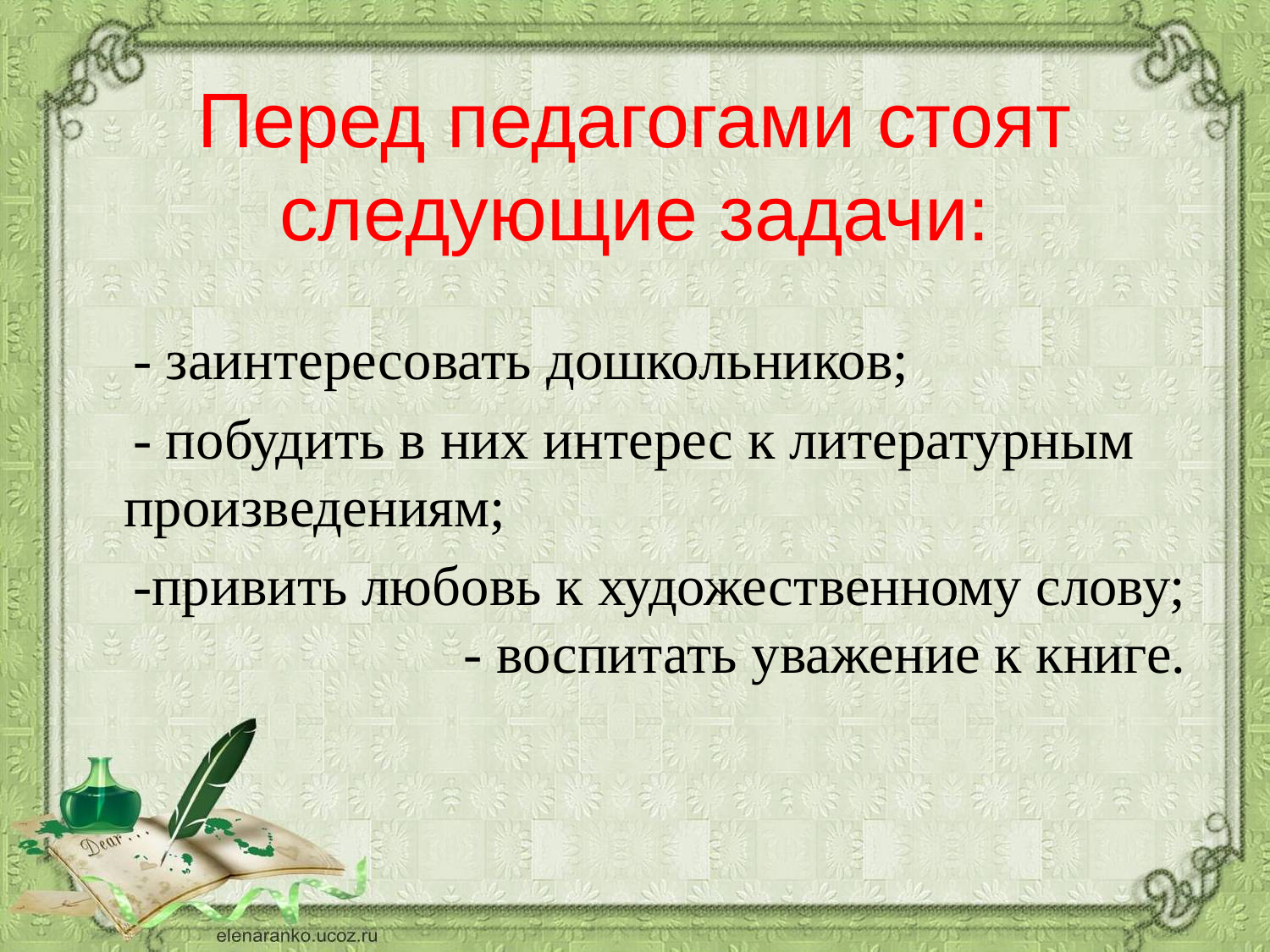

# Перед педагогами стоят следующие задачи:

    - заинтересовать дошкольников;
    - побудить в них интерес к литературным произведениям;
    -привить любовь к художественному слову;                         - воспитать уважение к книге.